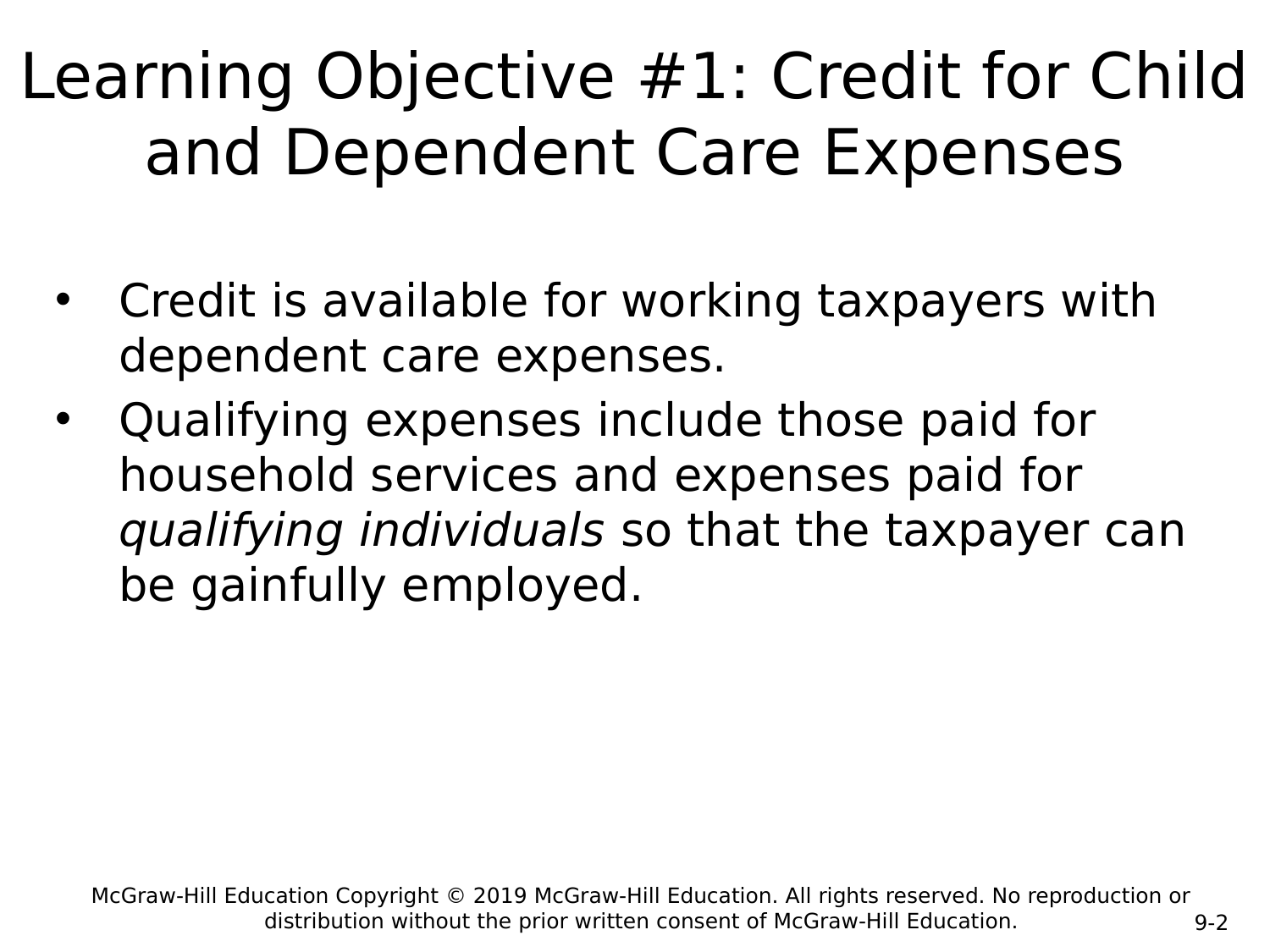

# Learning Objective #1: Credit for Child and Dependent Care Expenses
Credit is available for working taxpayers with dependent care expenses.
Qualifying expenses include those paid for household services and expenses paid for qualifying individuals so that the taxpayer can be gainfully employed.
McGraw-Hill Education Copyright © 2019 McGraw-Hill Education. All rights reserved. No reproduction or distribution without the prior written consent of McGraw-Hill Education.
9-2